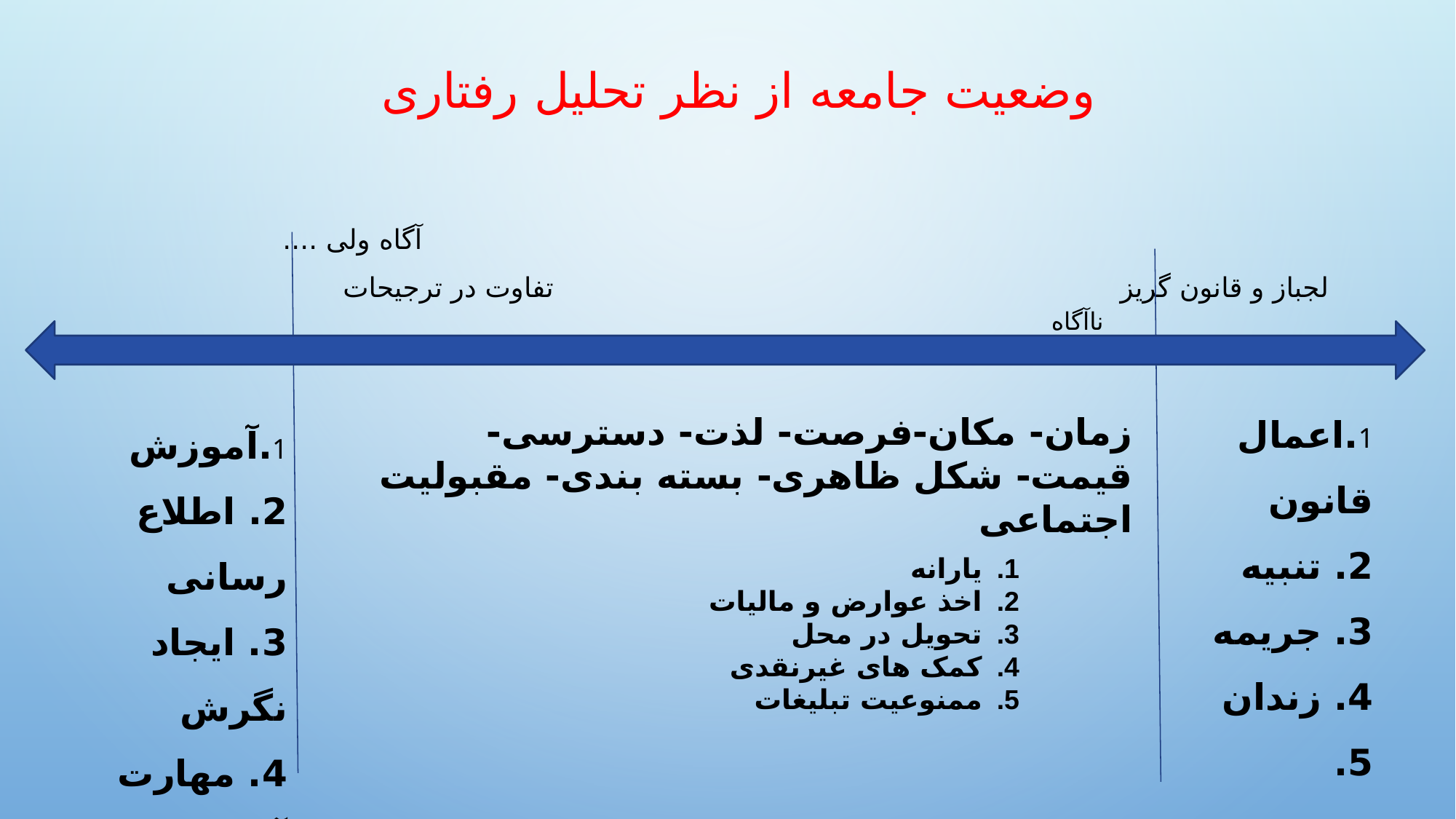

# وضعیت جامعه از نظر تحلیل رفتاری
                                                                                                          آگاه ولی ....
             لجباز و قانون گریز                                                                 تفاوت در ترجیحات                                                                              ناآگاه

1.اعمال قانون
2. تنبیه
3. جریمه
4. زندان
5. محرومیت
1.آموزش
2. اطلاع رسانی
3. ایجاد نگرش
4. مهارت آموزی

زمان- مکان-فرصت- لذت- دسترسی- قیمت- شکل ظاهری- بسته بندی- مقبولیت اجتماعی
یارانه
اخذ عوارض و مالیات
تحویل در محل
کمک های غیرنقدی
ممنوعیت تبلیغات